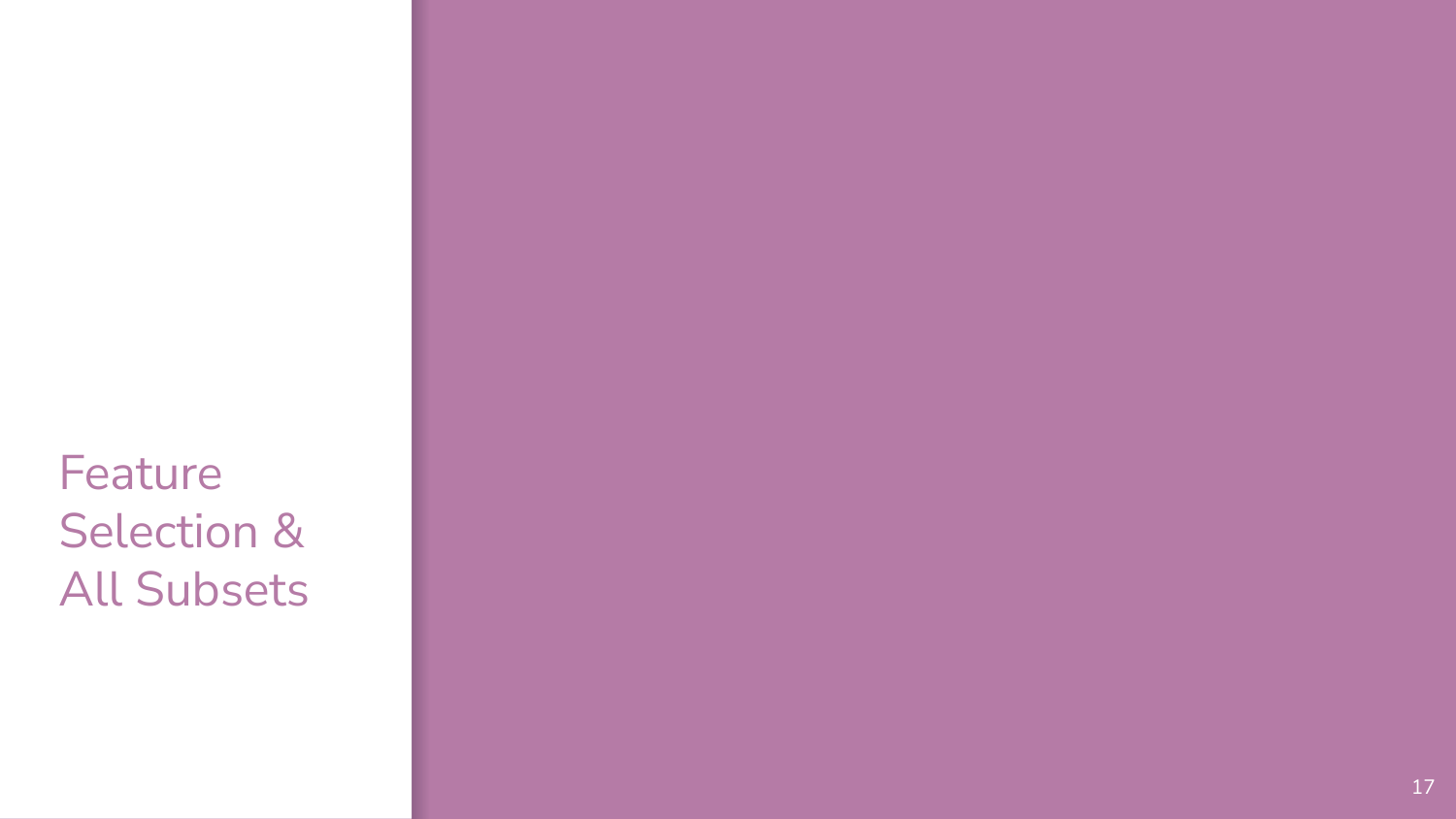

# Feature Selection & All Subsets

17